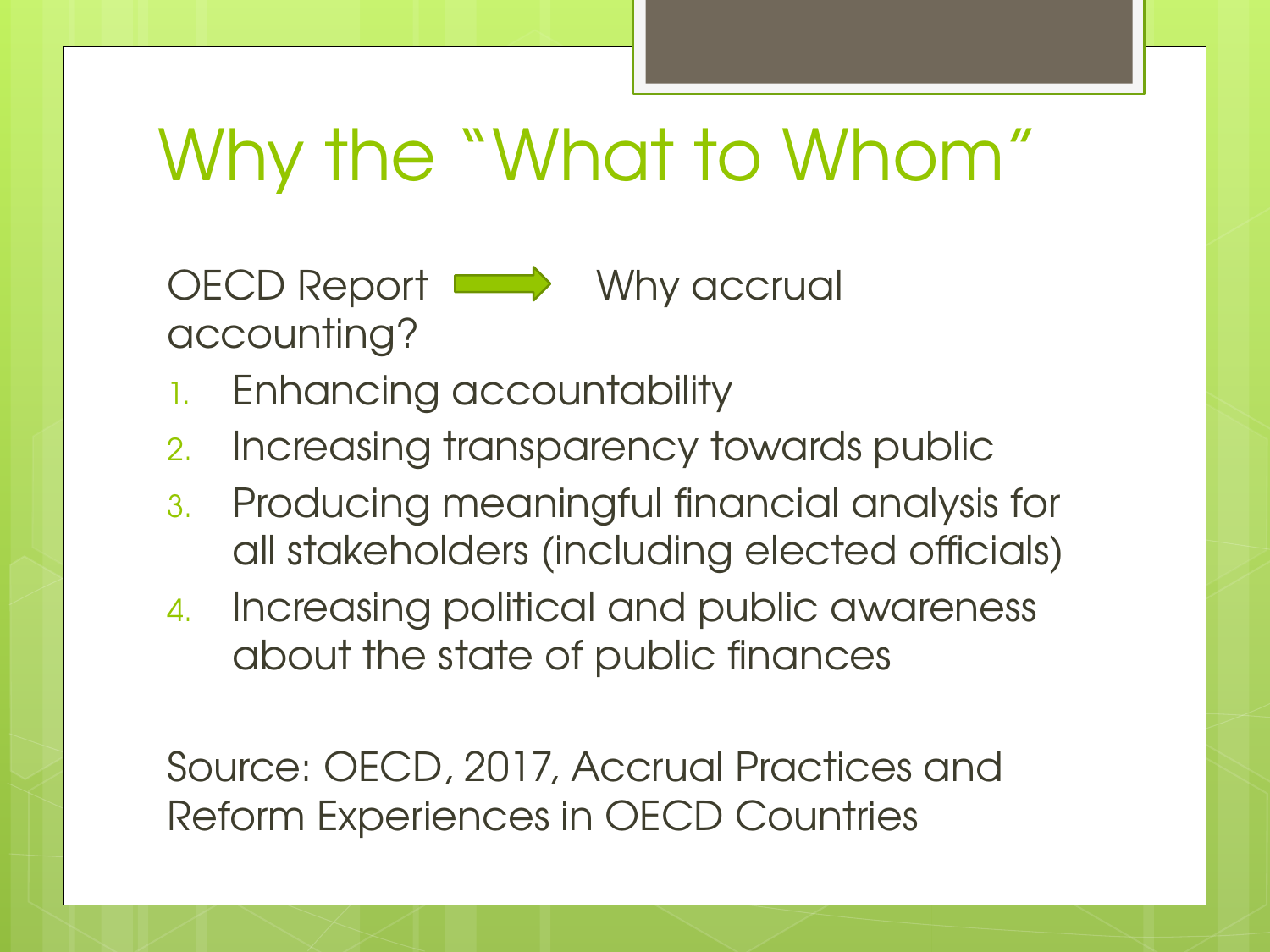

# Why the “What to Whom”
OECD Report               Why accrual accounting?
Enhancing accountability
Increasing transparency towards public
Producing meaningful financial analysis for all stakeholders (including elected officials)
Increasing political and public awareness about the state of public finances

Source: OECD, 2017, Accrual Practices and Reform Experiences in OECD Countries